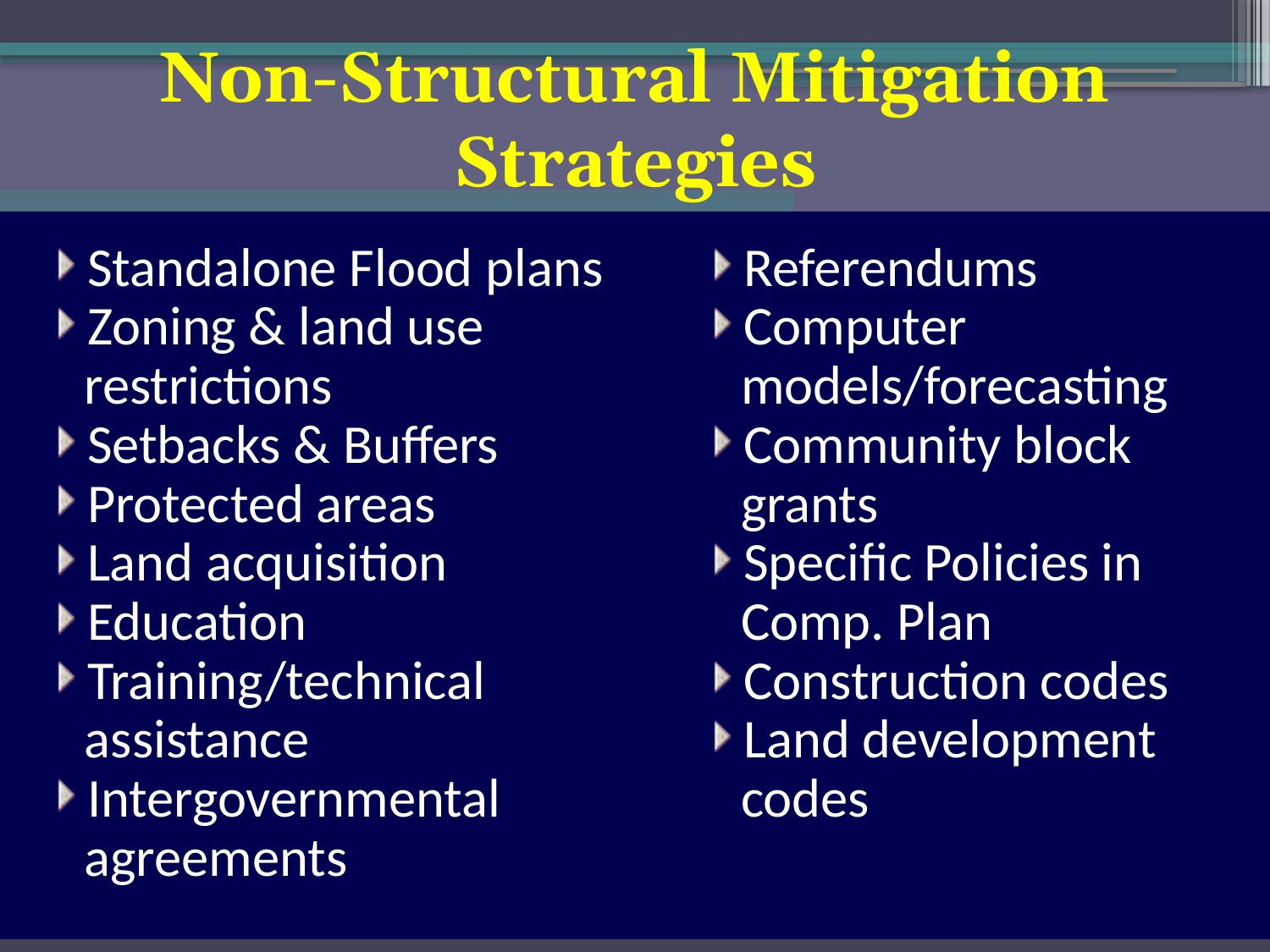

# Non-Structural Mitigation Strategies
Standalone Flood plans
Zoning & land use restrictions
Setbacks & Buffers
Protected areas
Land acquisition
Education
Training/technical assistance
Intergovernmental agreements
Referendums
Computer models/forecasting
Community block grants
Specific Policies in Comp. Plan
Construction codes
Land development codes